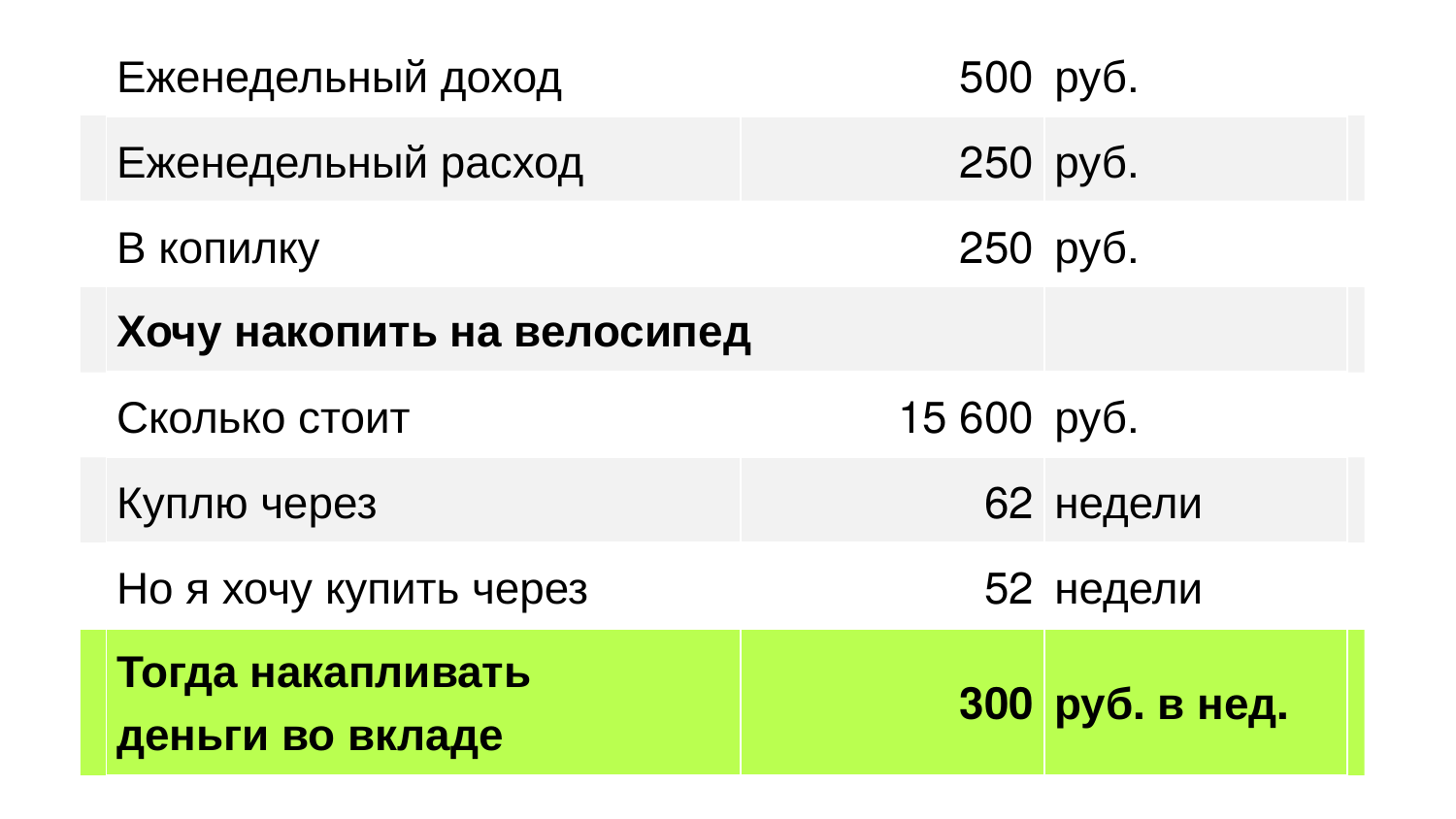

| Еженедельный доход | 500 | руб. |
| --- | --- | --- |
| Еженедельный расход | 250 | руб. |
| В копилку | 250 | руб. |
| Хочу накопить на велосипед |  |  |
| Сколько стоит | 15 600 | руб. |
| Куплю через | 62 | недели |
| Но я хочу купить через | 52 | недели |
| Тогда накапливать деньги во вкладе | 300 | руб. в нед. |